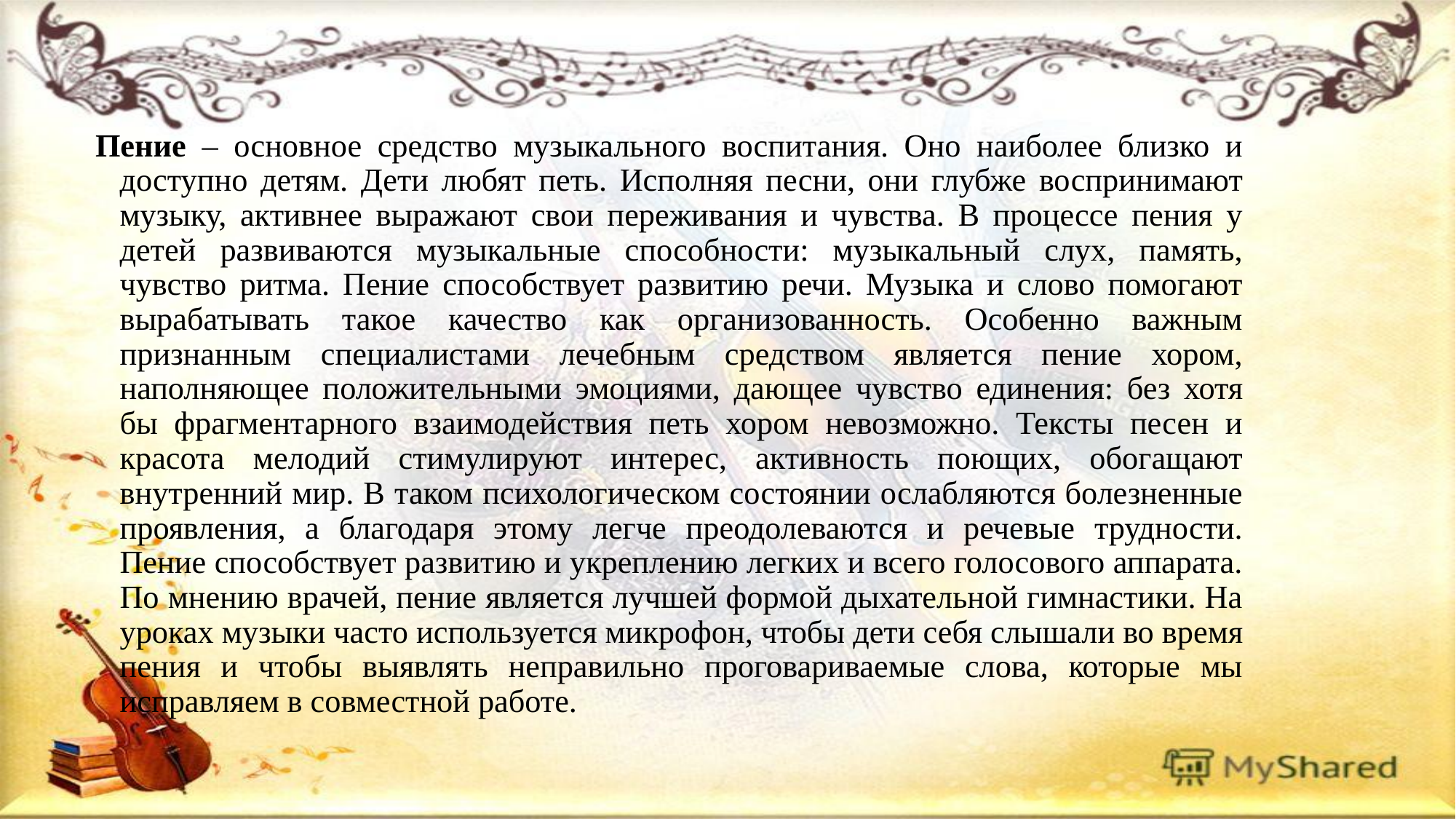

Пение – основное средство музыкального воспитания. Оно наиболее близко и доступно детям. Дети любят петь. Исполняя песни, они глубже воспринимают музыку, активнее выражают свои переживания и чувства. В процессе пения у детей развиваются музыкальные способности: музыкальный слух, память, чувство ритма. Пение способствует развитию речи. Музыка и слово помогают вырабатывать такое качество как организованность. Особенно важным признанным специалистами лечебным средством является пение хором, наполняющее положительными эмоциями, дающее чувство единения: без хотя бы фрагментарного взаимодействия петь хором невозможно. Тексты песен и красота мелодий стимулируют интерес, активность поющих, обогащают внутренний мир. В таком психологическом состоянии ослабляются болезненные проявления, а благодаря этому легче преодолеваются и речевые трудности. Пение способствует развитию и укреплению легких и всего голосового аппарата. По мнению врачей, пение является лучшей формой дыхательной гимнастики. На уроках музыки часто используется микрофон, чтобы дети себя слышали во время пения и чтобы выявлять неправильно проговариваемые слова, которые мы исправляем в совместной работе.